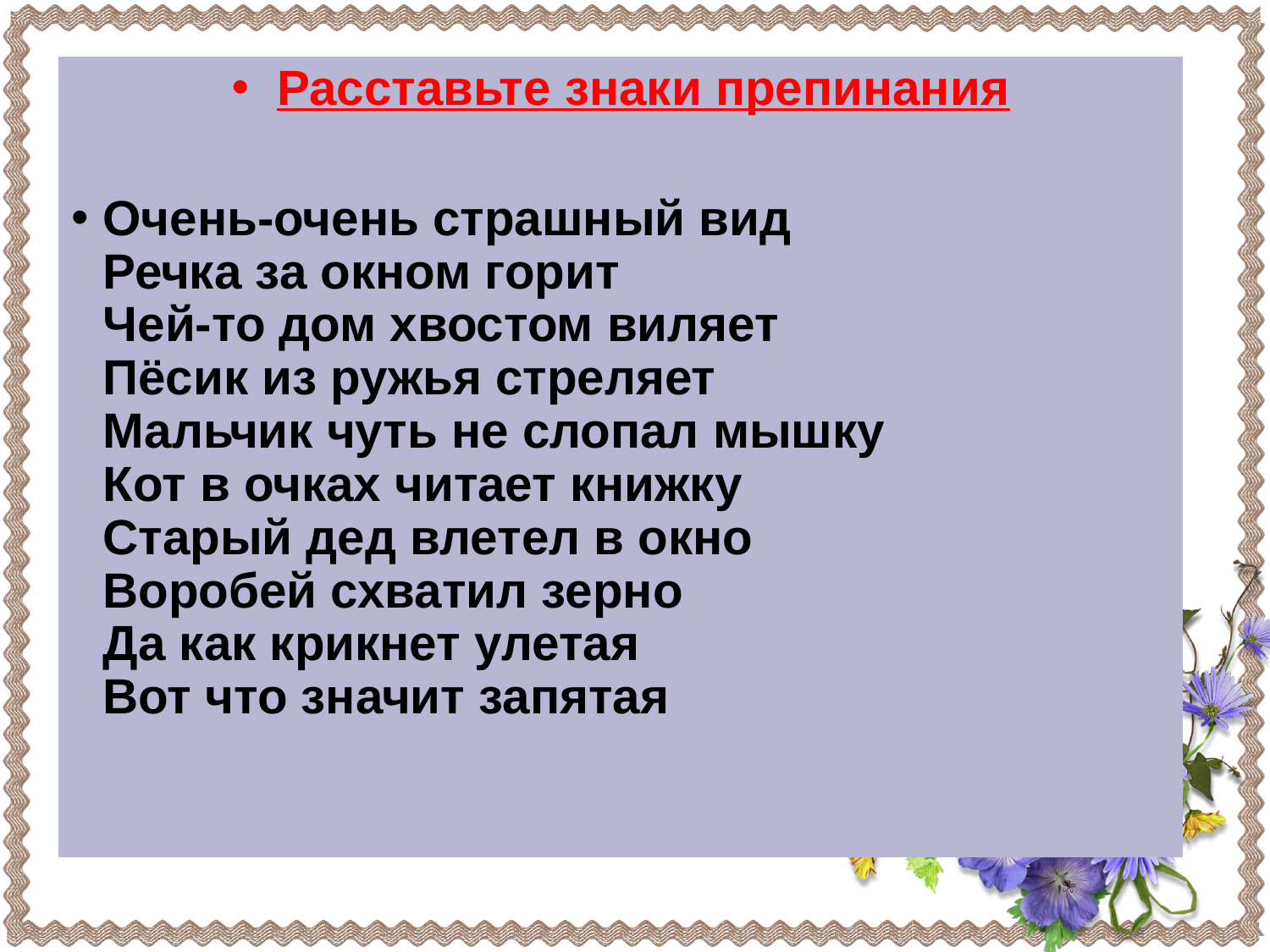

Расставьте знаки препинания
Очень-очень страшный вид
Речка за окном горит
Чей-то дом хвостом виляет
Пёсик из ружья стреляет
Мальчик чуть не слопал мышку
Кот в очках читает книжку
Старый дед влетел в окно
Воробей схватил зерно
Да как крикнет улетая
Вот что значит запятая